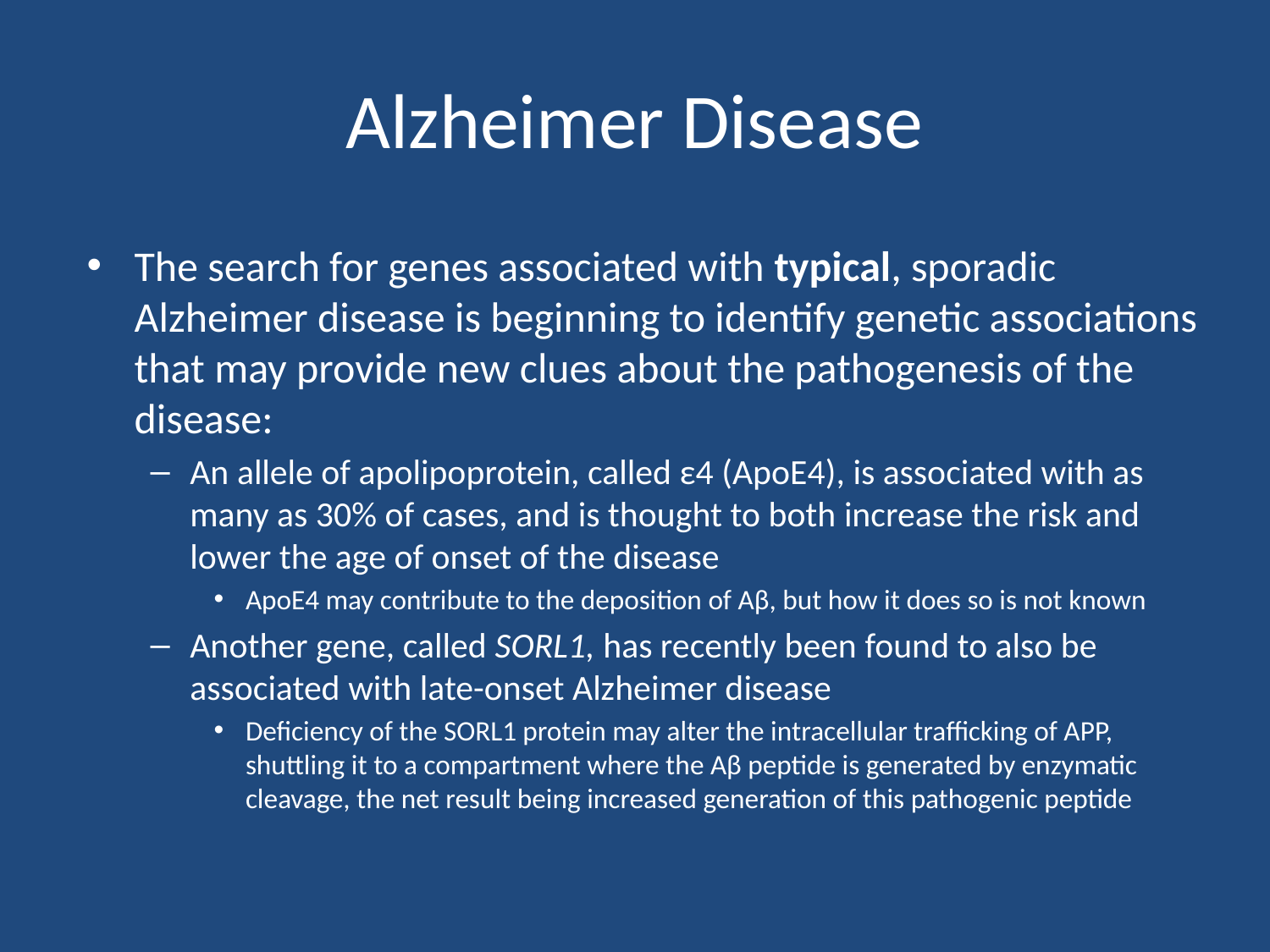

# Alzheimer Disease
The search for genes associated with typical, sporadic Alzheimer disease is beginning to identify genetic associations that may provide new clues about the pathogenesis of the disease:
An allele of apolipoprotein, called ε4 (ApoE4), is associated with as many as 30% of cases, and is thought to both increase the risk and lower the age of onset of the disease
ApoE4 may contribute to the deposition of Aβ, but how it does so is not known
Another gene, called SORL1, has recently been found to also be associated with late-onset Alzheimer disease
Deficiency of the SORL1 protein may alter the intracellular trafficking of APP, shuttling it to a compartment where the Aβ peptide is generated by enzymatic cleavage, the net result being increased generation of this pathogenic peptide